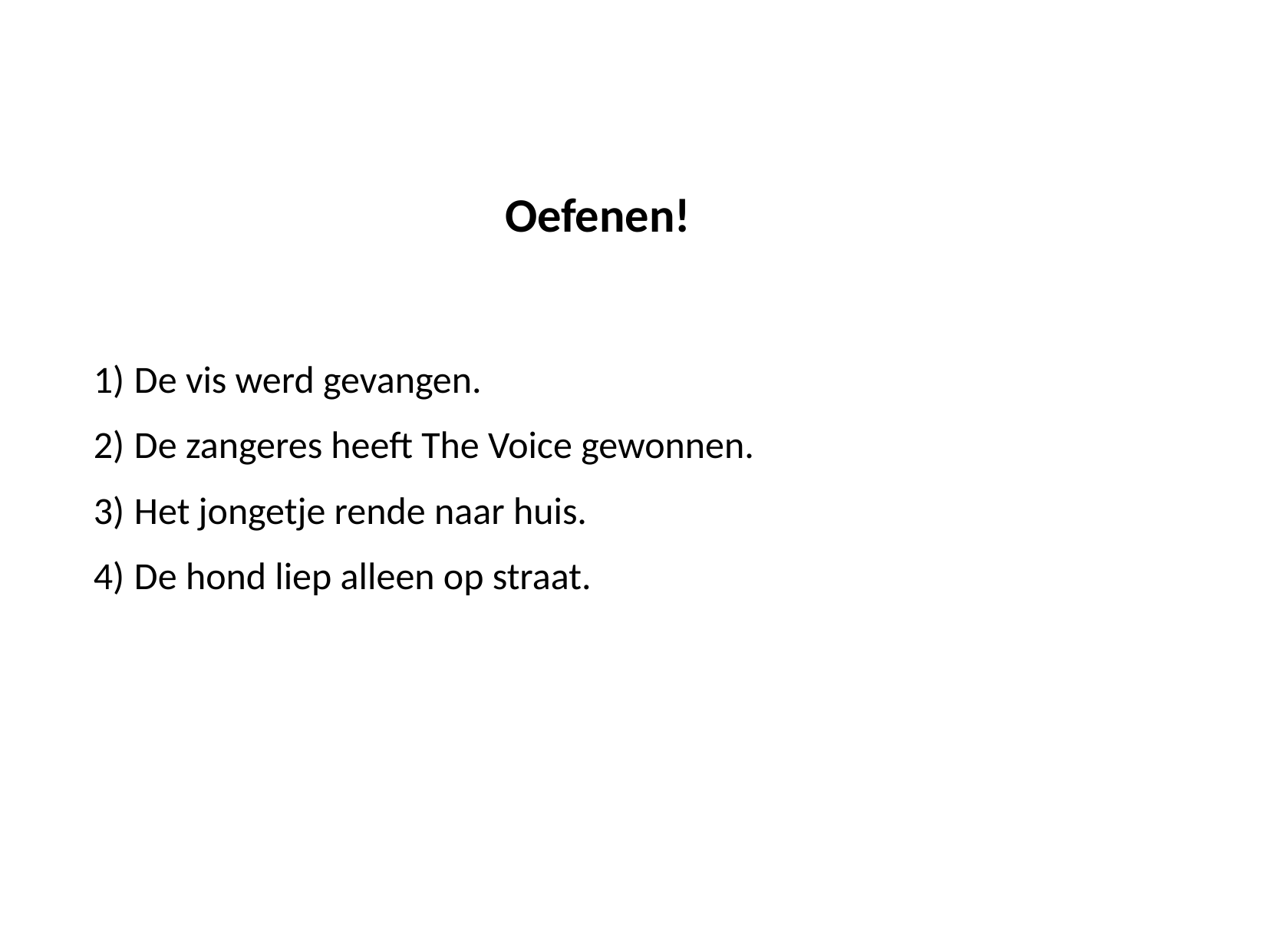

# Oefenen!

De vis werd gevangen.
De zangeres heeft The Voice gewonnen.
Het jongetje rende naar huis.
De hond liep alleen op straat.